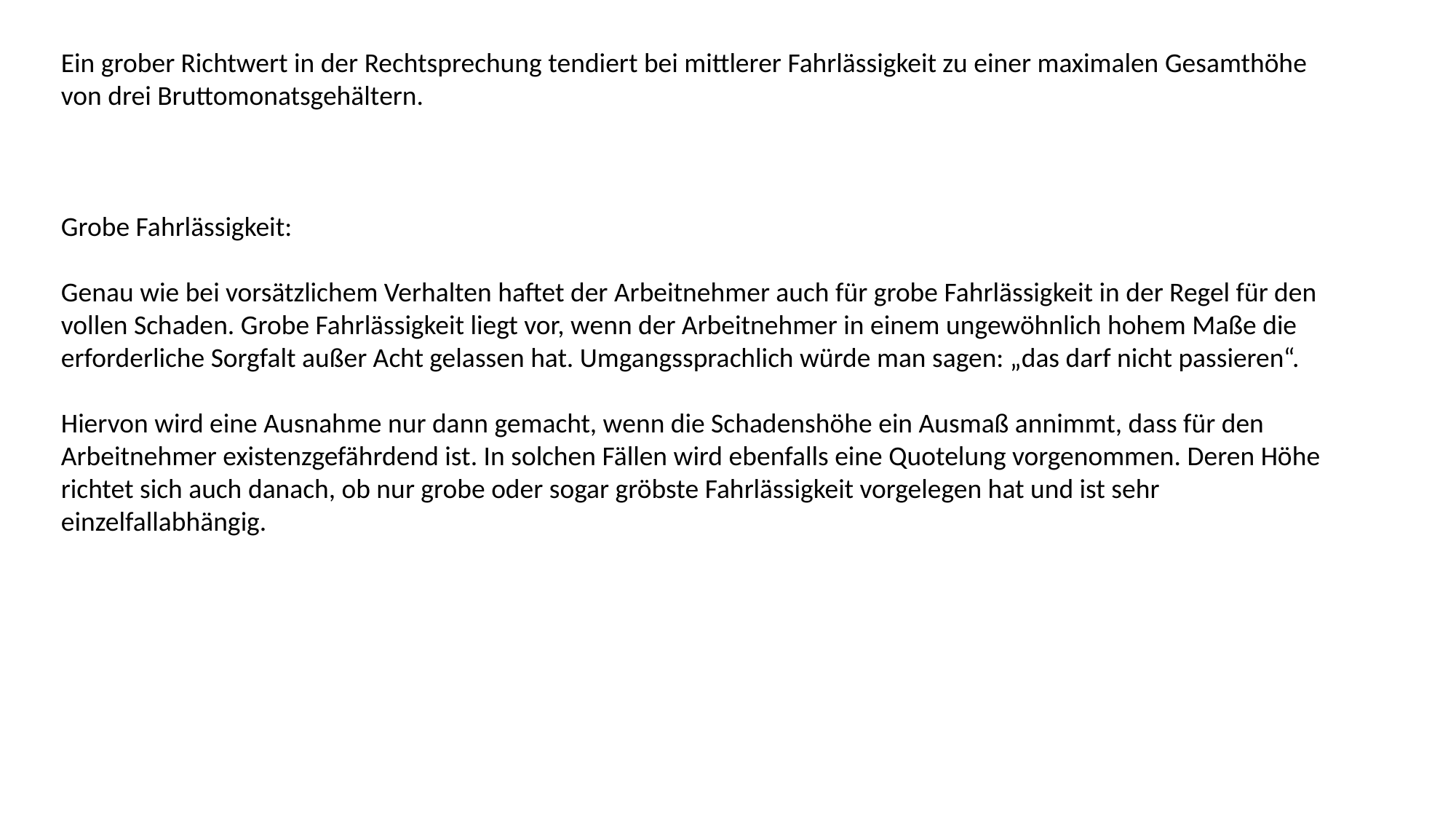

Ein grober Richtwert in der Rechtsprechung tendiert bei mittlerer Fahrlässigkeit zu einer maximalen Gesamthöhe von drei Bruttomonatsgehältern.

Grobe Fahrlässigkeit:

Genau wie bei vorsätzlichem Verhalten haftet der Arbeitnehmer auch für grobe Fahrlässigkeit in der Regel für den vollen Schaden. Grobe Fahrlässigkeit liegt vor, wenn der Arbeitnehmer in einem ungewöhnlich hohem Maße die erforderliche Sorgfalt außer Acht gelassen hat. Umgangssprachlich würde man sagen: „das darf nicht passieren“.

Hiervon wird eine Ausnahme nur dann gemacht, wenn die Schadenshöhe ein Ausmaß annimmt, dass für den Arbeitnehmer existenzgefährdend ist. In solchen Fällen wird ebenfalls eine Quotelung vorgenommen. Deren Höhe richtet sich auch danach, ob nur grobe oder sogar gröbste Fahrlässigkeit vorgelegen hat und ist sehr einzelfallabhängig.